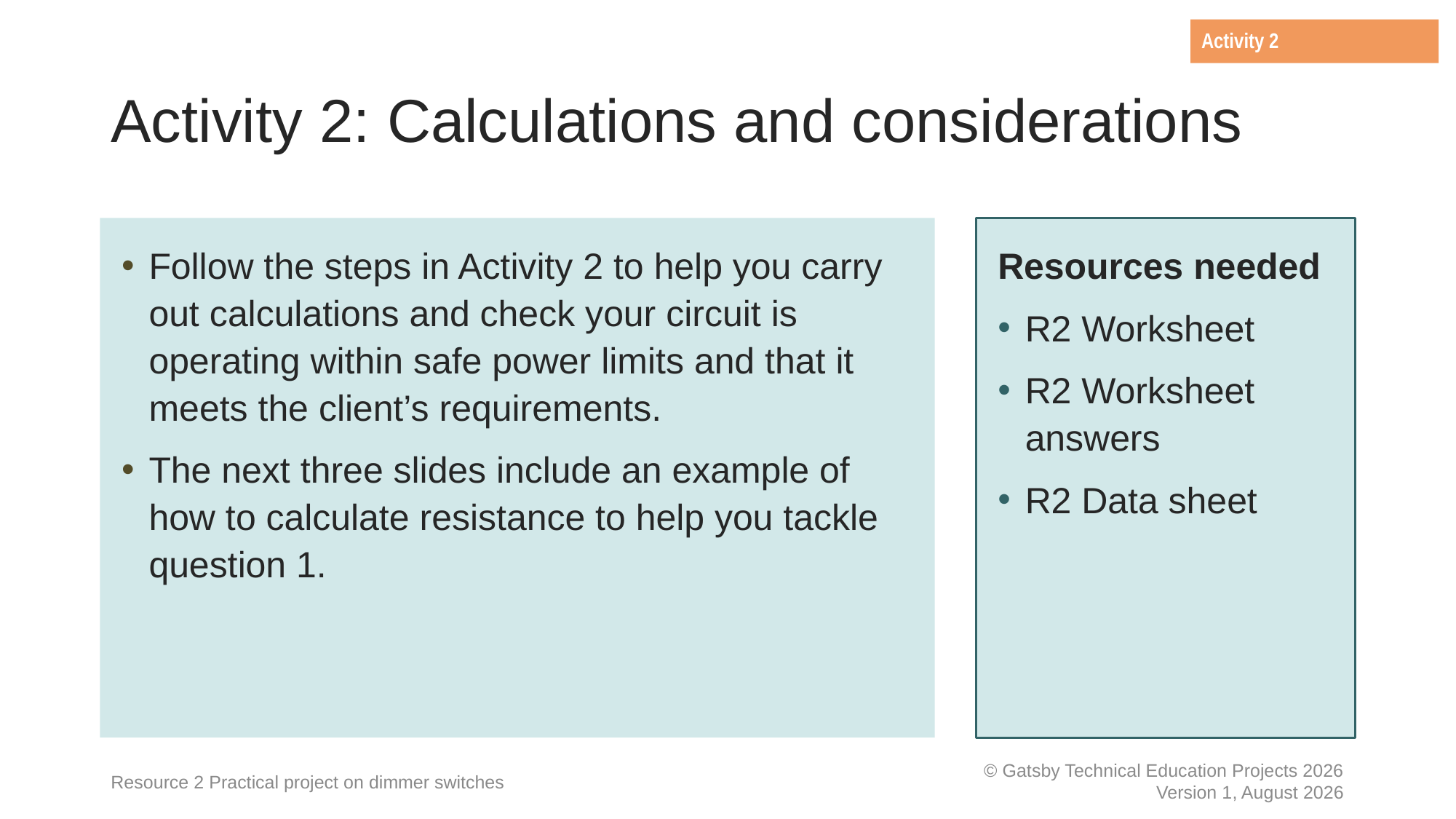

Activity 2
# Activity 2: Calculations and considerations
Follow the steps in Activity 2 to help you carry out calculations and check your circuit is operating within safe power limits and that it meets the client’s requirements.
The next three slides include an example of how to calculate resistance to help you tackle question 1.
Resources needed
R2 Worksheet
R2 Worksheet answers
R2 Data sheet
Resource 2 Practical project on dimmer switches